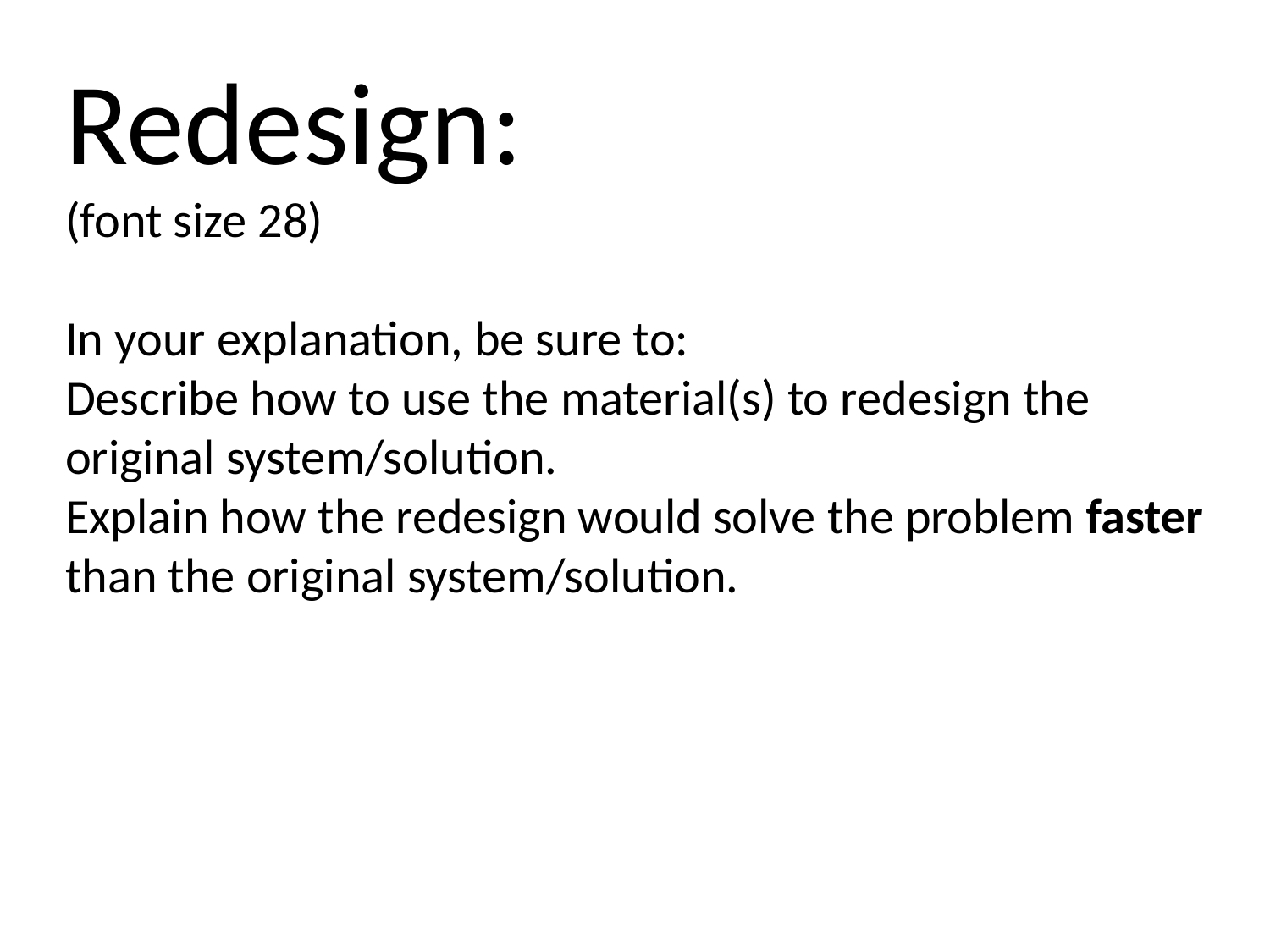

Redesign:
(font size 28)

In your explanation, be sure to:
Describe how to use the material(s) to redesign the original system/solution.
Explain how the redesign would solve the problem faster than the original system/solution.